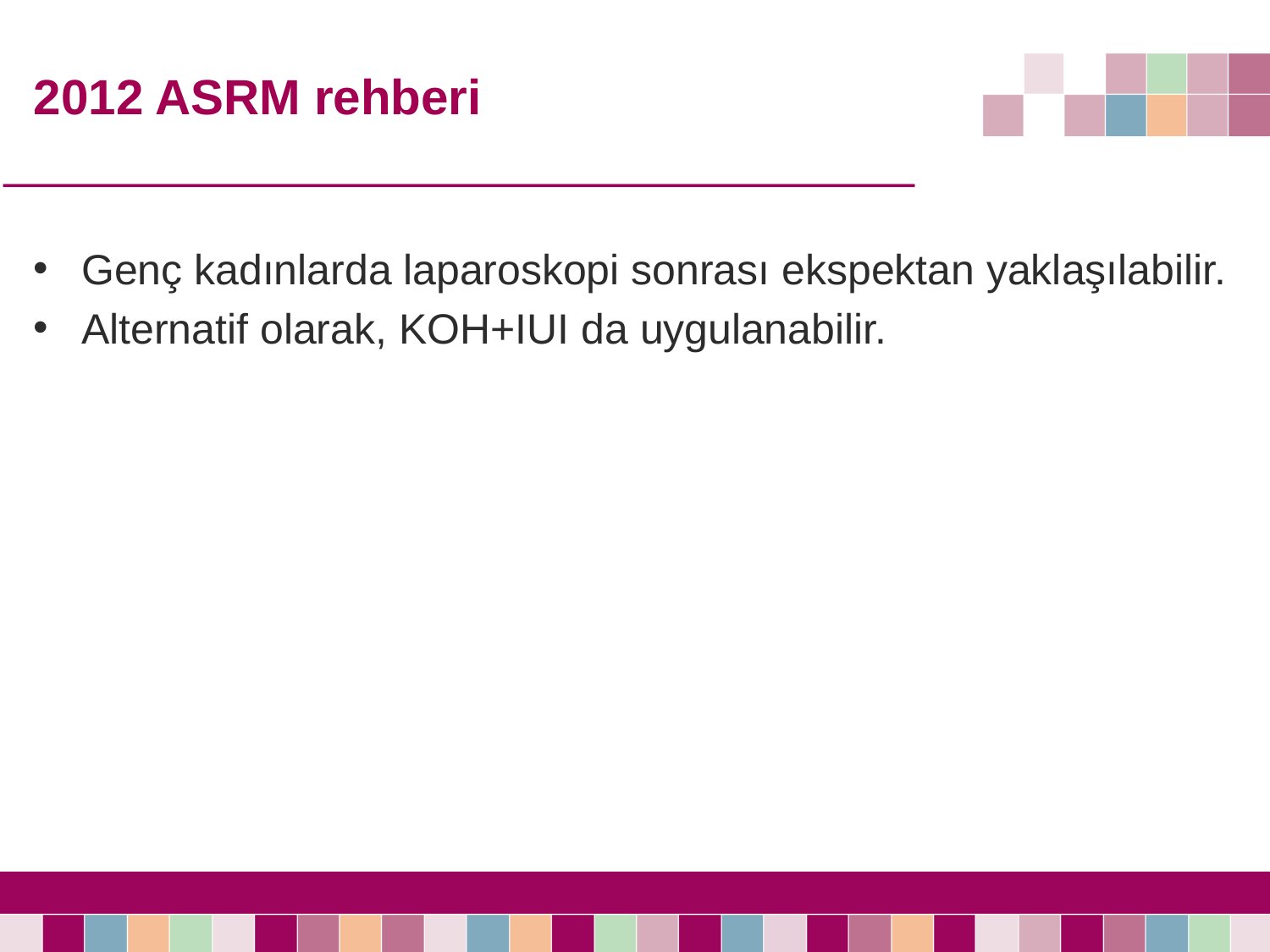

# 2012 ASRM rehberi
Genç kadınlarda laparoskopi sonrası ekspektan yaklaşılabilir.
Alternatif olarak, KOH+IUI da uygulanabilir.